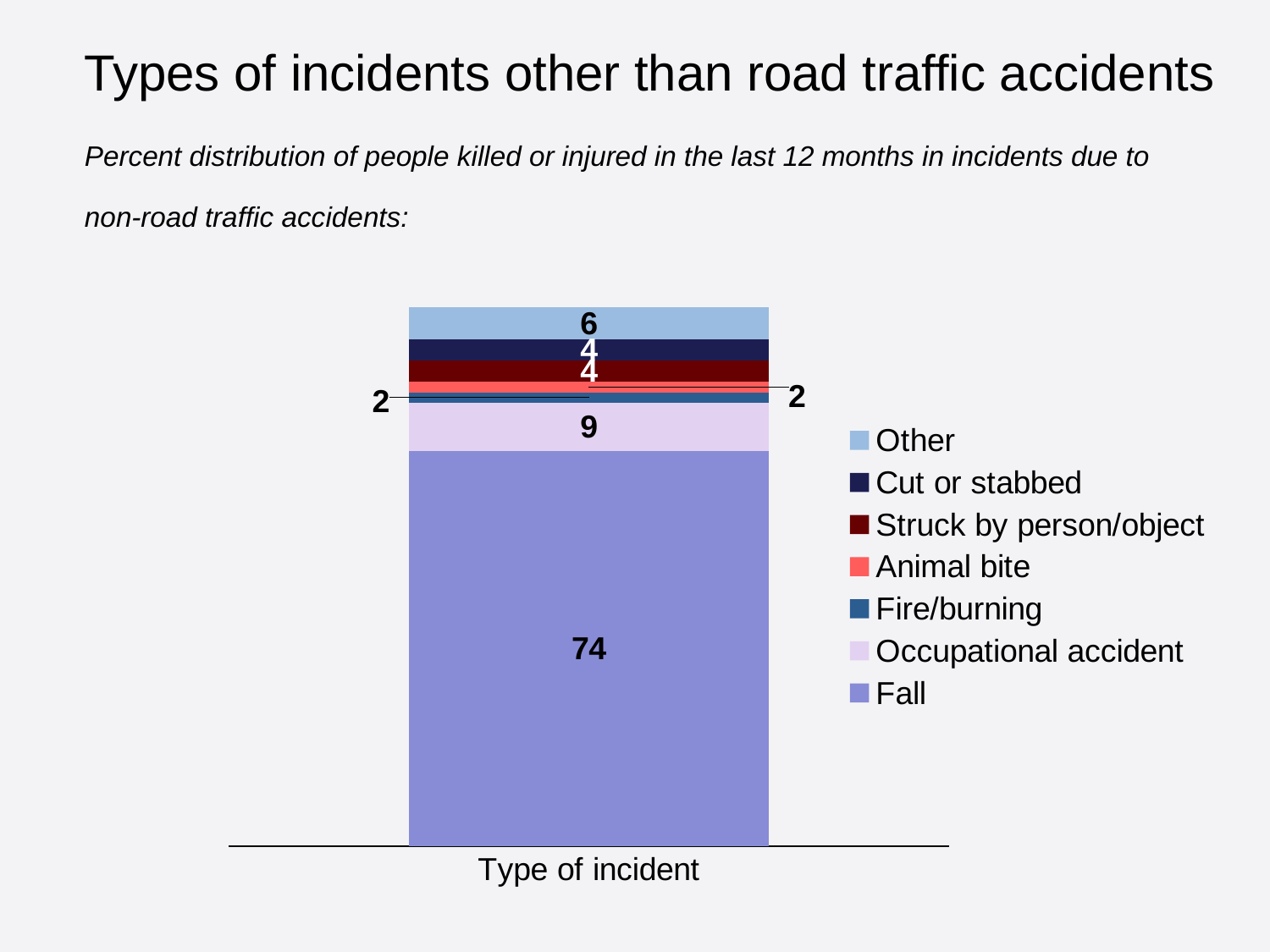

# Types of incidents other than road traffic accidents
Percent distribution of people killed or injured in the last 12 months in incidents due to
non-road traffic accidents:

### Chart

| Category | Fall | Occupational accident | Fire/burning | Animal bite | Struck by person/object | Cut or stabbed | Other |
|---|---|---|---|---|---|---|---|
| Type of incident | 74.0 | 9.0 | 2.0 | 2.0 | 4.0 | 4.0 | 6.0 |